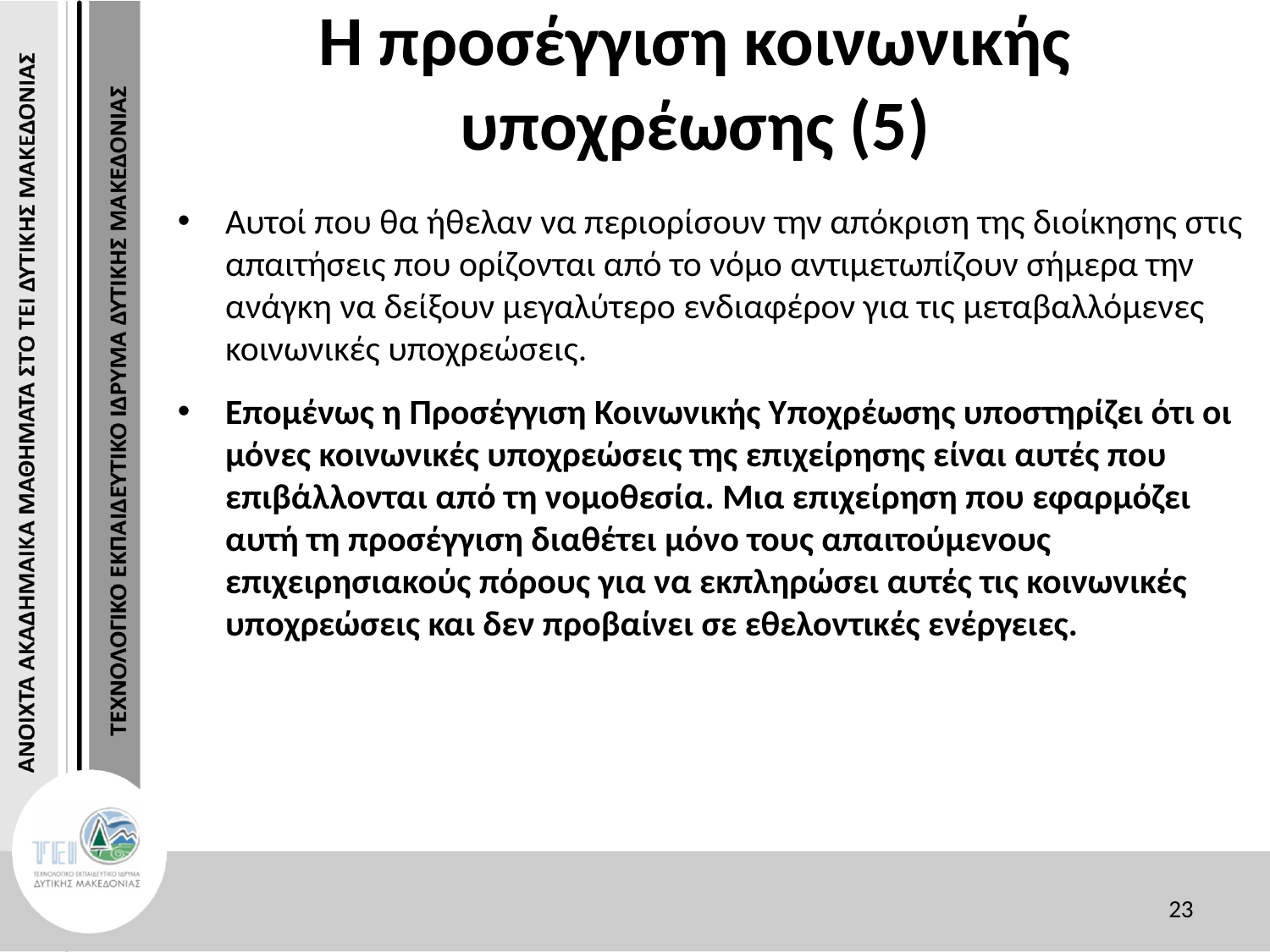

# Η προσέγγιση κοινωνικής υποχρέωσης (5)
Αυτοί που θα ήθελαν να περιορίσουν την απόκριση της διοίκησης στις απαιτήσεις που ορίζονται από το νόμο αντιμετωπίζουν σήμερα την ανάγκη να δείξουν μεγαλύτερο ενδιαφέρον για τις μεταβαλλόμενες κοινωνικές υποχρεώσεις.
Επομένως η Προσέγγιση Κοινωνικής Υποχρέωσης υποστηρίζει ότι οι μόνες κοινωνικές υποχρεώσεις της επιχείρησης είναι αυτές που επιβάλλονται από τη νομοθεσία. Μια επιχείρηση που εφαρμόζει αυτή τη προσέγγιση διαθέτει μόνο τους απαιτούμενους επιχειρησιακούς πόρους για να εκπληρώσει αυτές τις κοινωνικές  υποχρεώσεις και δεν προβαίνει σε εθελοντικές ενέργειες.
23